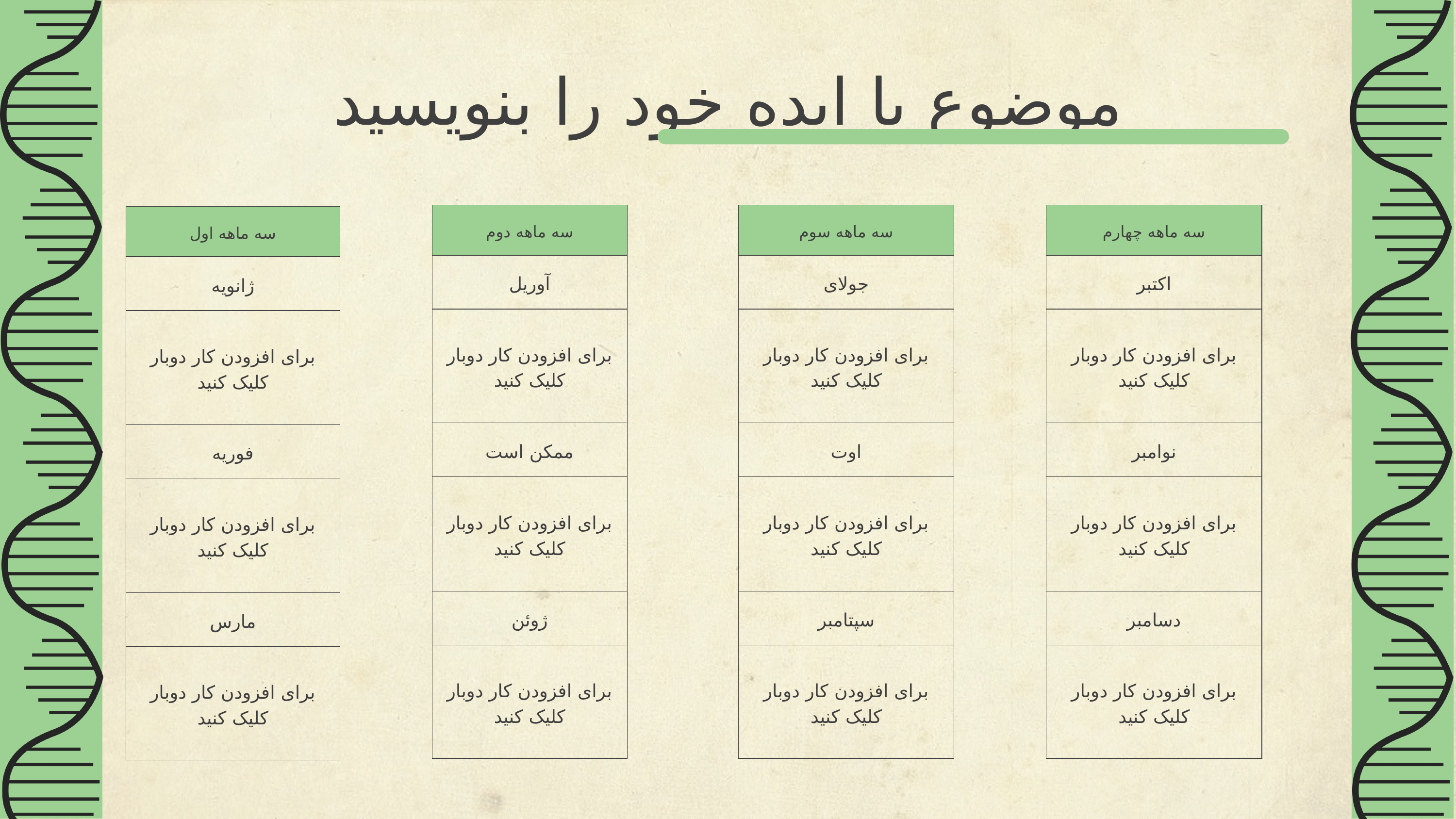

موضوع یا ایده خود را بنویسید

| سه ماهه دوم |
| --- |
| آوریل |
| برای افزودن کار دوبار کلیک کنید |
| ممکن است |
| برای افزودن کار دوبار کلیک کنید |
| ژوئن |
| برای افزودن کار دوبار کلیک کنید |
| سه ماهه سوم |
| --- |
| جولای |
| برای افزودن کار دوبار کلیک کنید |
| اوت |
| برای افزودن کار دوبار کلیک کنید |
| سپتامبر |
| برای افزودن کار دوبار کلیک کنید |
| سه ماهه چهارم |
| --- |
| اکتبر |
| برای افزودن کار دوبار کلیک کنید |
| نوامبر |
| برای افزودن کار دوبار کلیک کنید |
| دسامبر |
| برای افزودن کار دوبار کلیک کنید |
| سه ماهه اول |
| --- |
| ژانویه |
| برای افزودن کار دوبار کلیک کنید |
| فوریه |
| برای افزودن کار دوبار کلیک کنید |
| مارس |
| برای افزودن کار دوبار کلیک کنید |